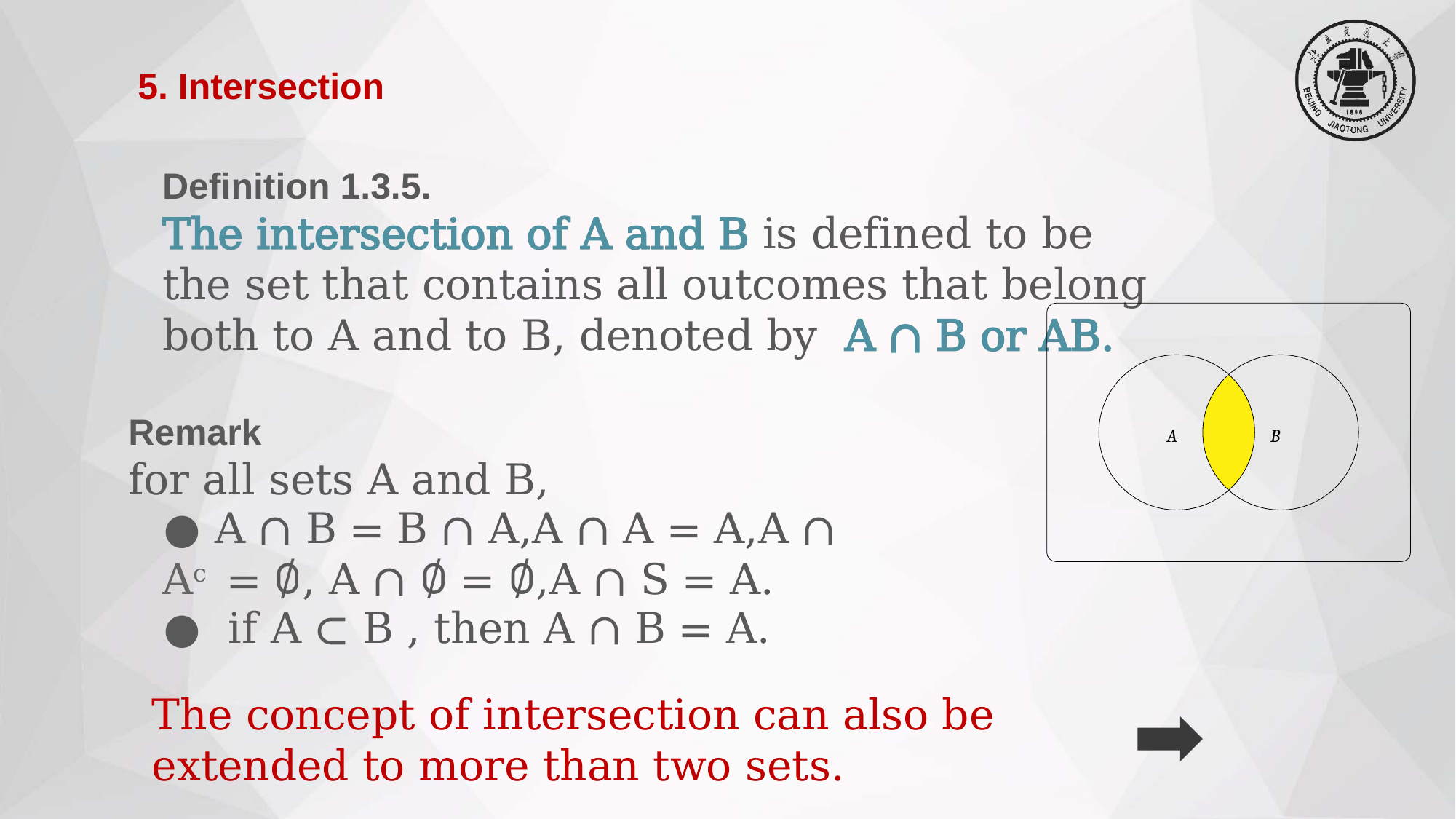

5. Intersection
Definition 1.3.5.
The intersection of A and B is defined to be the set that contains all outcomes that belong both to A and to B, denoted by  A ∩ B or AB.

A
B
Remark
for all sets A and B,
● A ∩ B = B ∩ A,A ∩ A = A,A ∩ Ac  = ∅, A ∩ ∅ = ∅,A ∩ S = A.
●  if A ⊂ B , then A ∩ B = A.
The concept of intersection can also be extended to more than two sets.